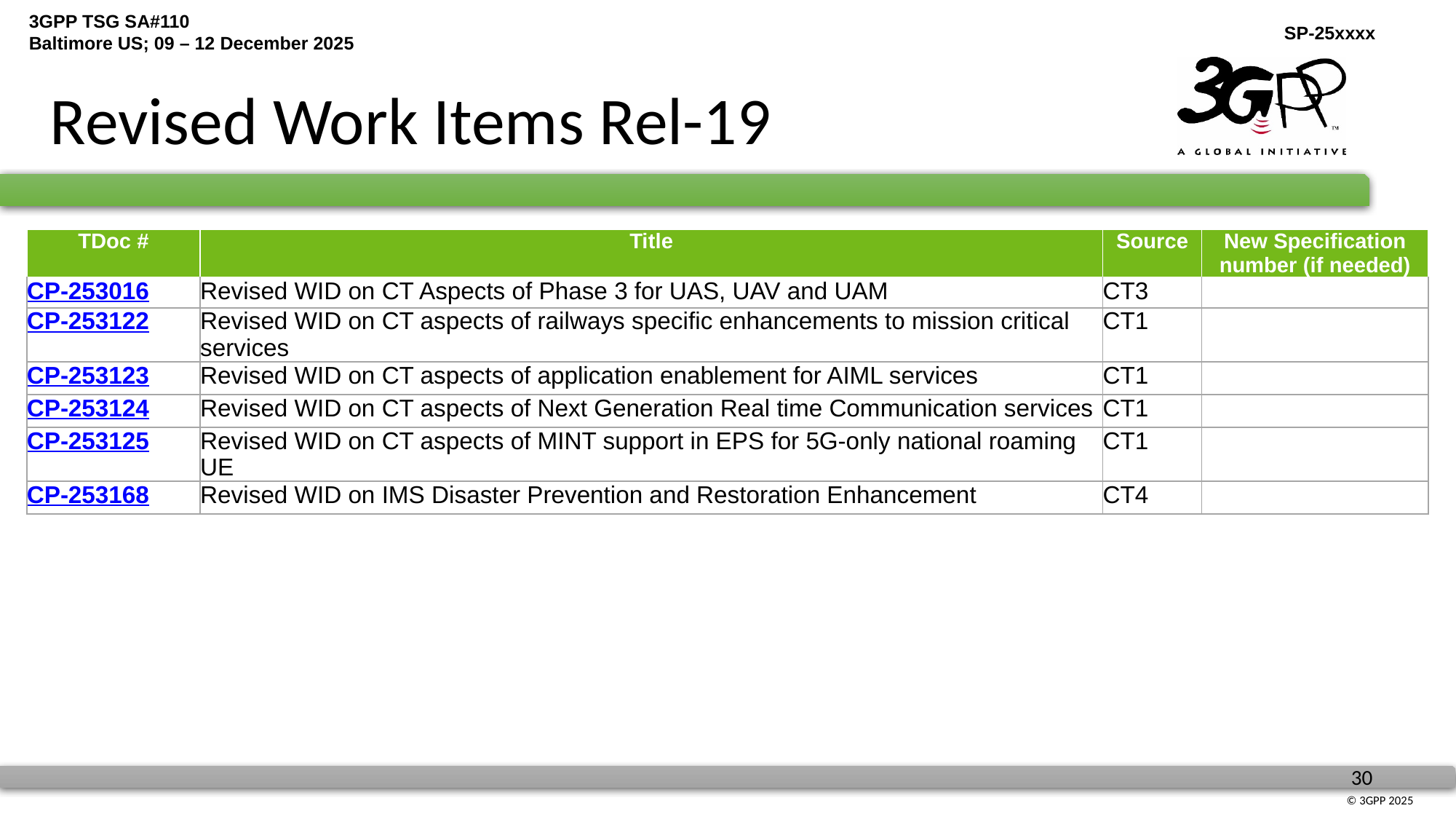

# Revised Work Items Rel-19
| TDoc # | Title | Source | New Specification number (if needed) |
| --- | --- | --- | --- |
| CP-253016 | Revised WID on CT Aspects of Phase 3 for UAS, UAV and UAM | CT3 |  |
| CP-253122 | Revised WID on CT aspects of railways specific enhancements to mission critical services | CT1 |  |
| CP-253123 | Revised WID on CT aspects of application enablement for AIML services | CT1 |  |
| CP-253124 | Revised WID on CT aspects of Next Generation Real time Communication services | CT1 |  |
| CP-253125 | Revised WID on CT aspects of MINT support in EPS for 5G-only national roaming UE | CT1 |  |
| CP-253168 | Revised WID on IMS Disaster Prevention and Restoration Enhancement | CT4 |  |